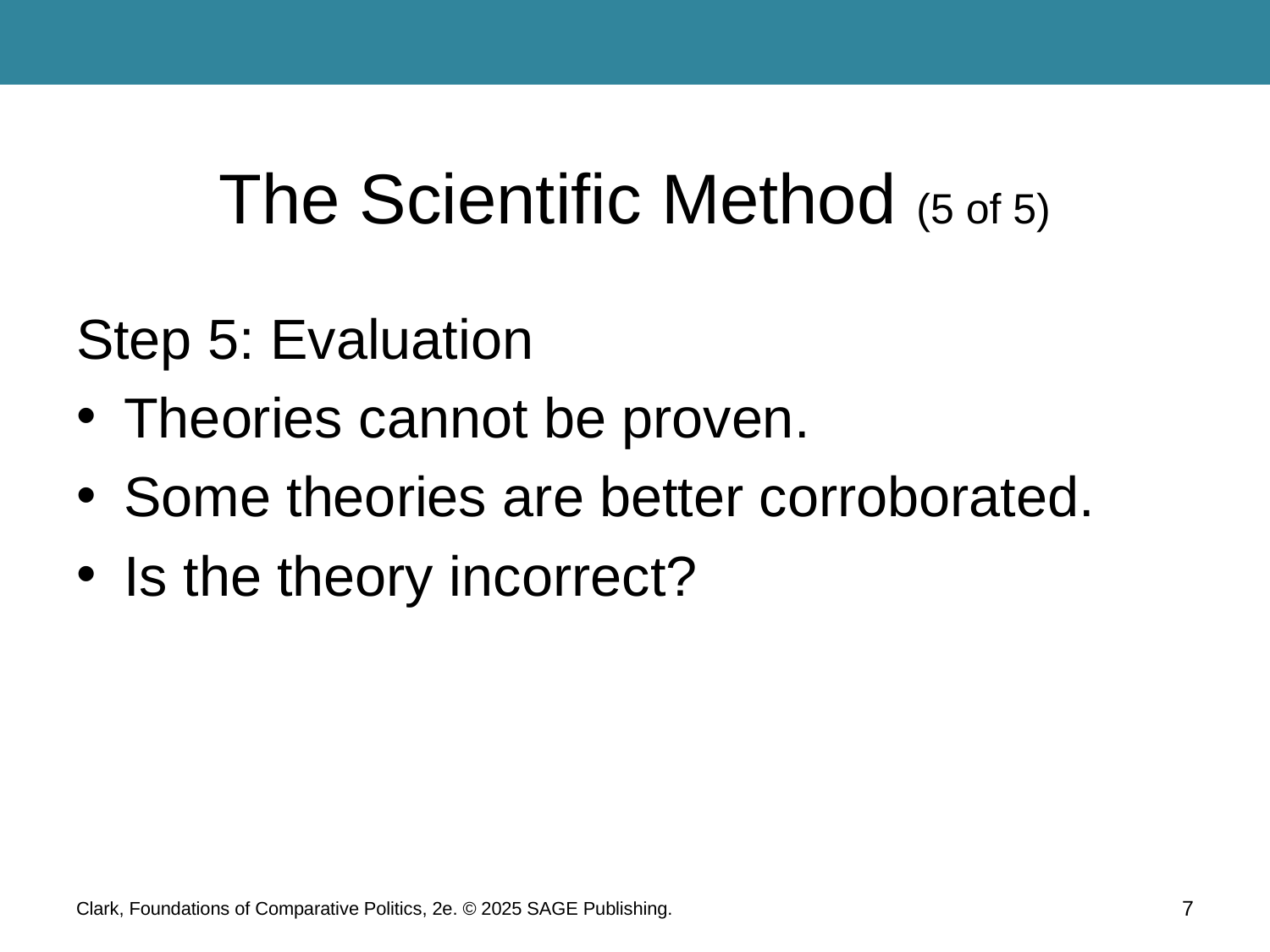

# The Scientific Method (5 of 5)
Step 5: Evaluation
Theories cannot be proven.
Some theories are better corroborated.
Is the theory incorrect?
Clark, Foundations of Comparative Politics, 2e. © 2025 SAGE Publishing.
7